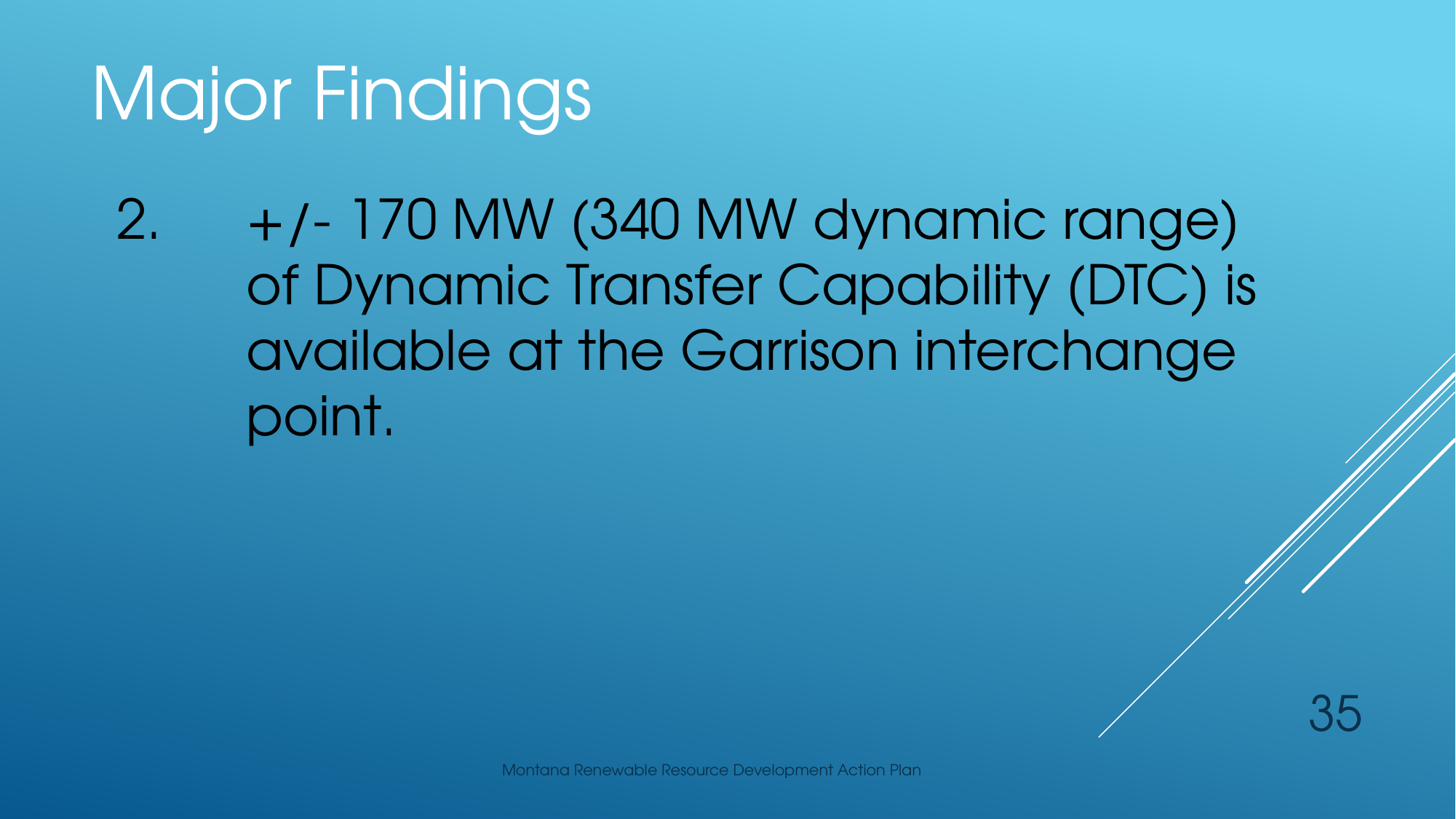

Major Findings
+/- 170 MW (340 MW dynamic range) of Dynamic Transfer Capability (DTC) is available at the Garrison interchange point.
35
Montana Renewable Resource Development Action Plan